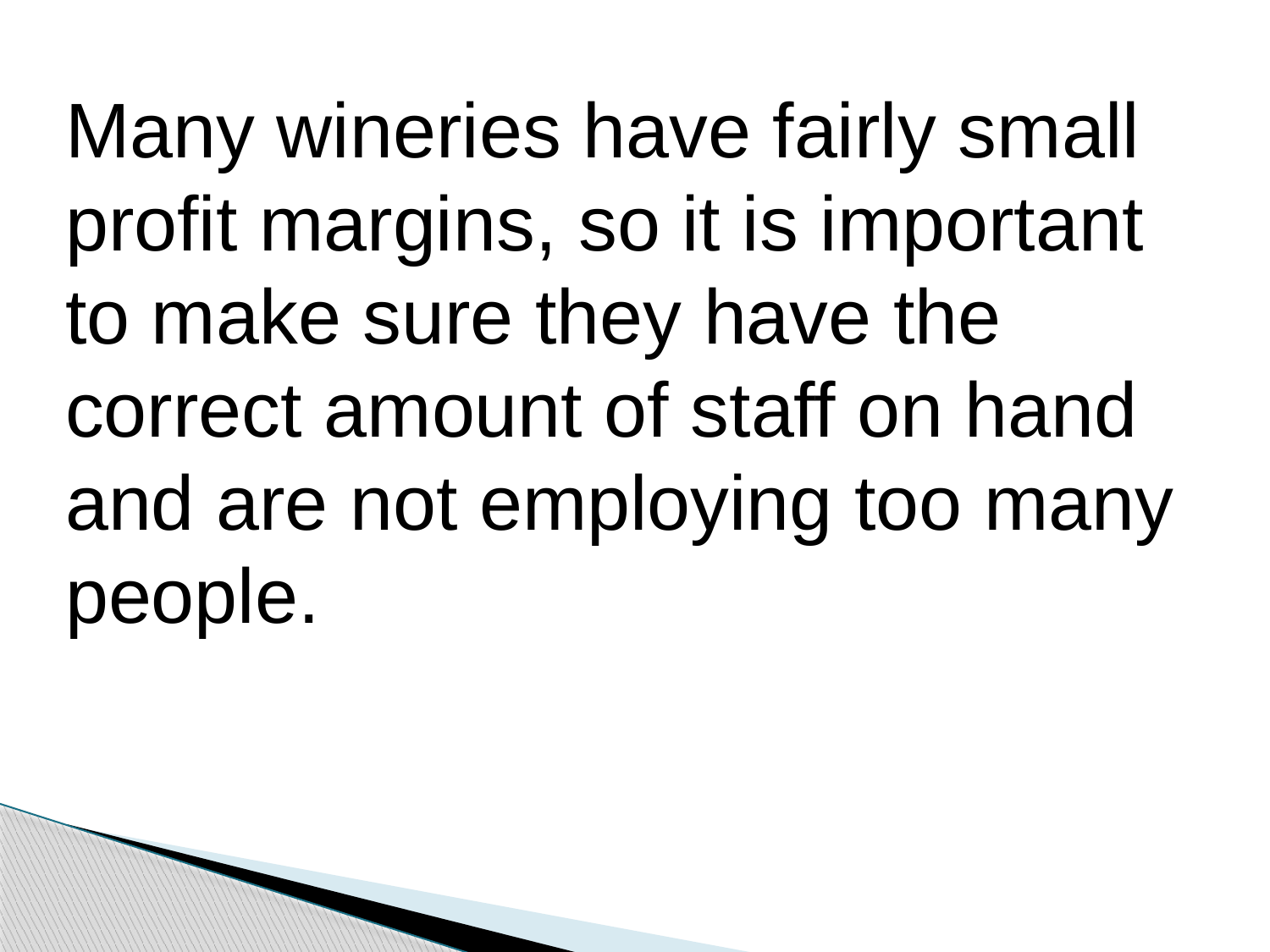

Many wineries have fairly small profit margins, so it is important to make sure they have the correct amount of staff on hand and are not employing too many people.